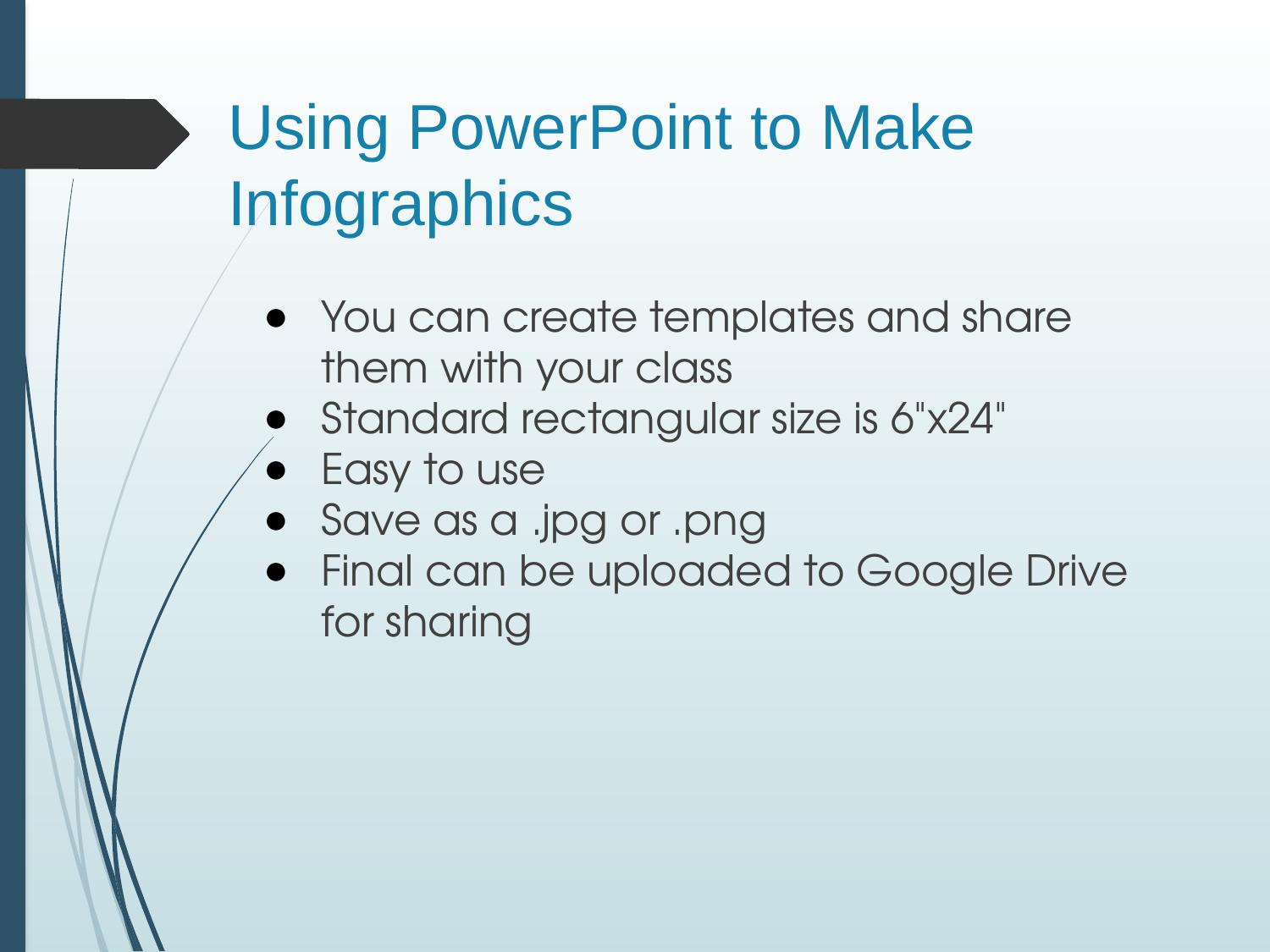

# Using PowerPoint to Make Infographics
You can create templates and share them with your class
Standard rectangular size is 6"x24"
Easy to use
Save as a .jpg or .png
Final can be uploaded to Google Drive for sharing